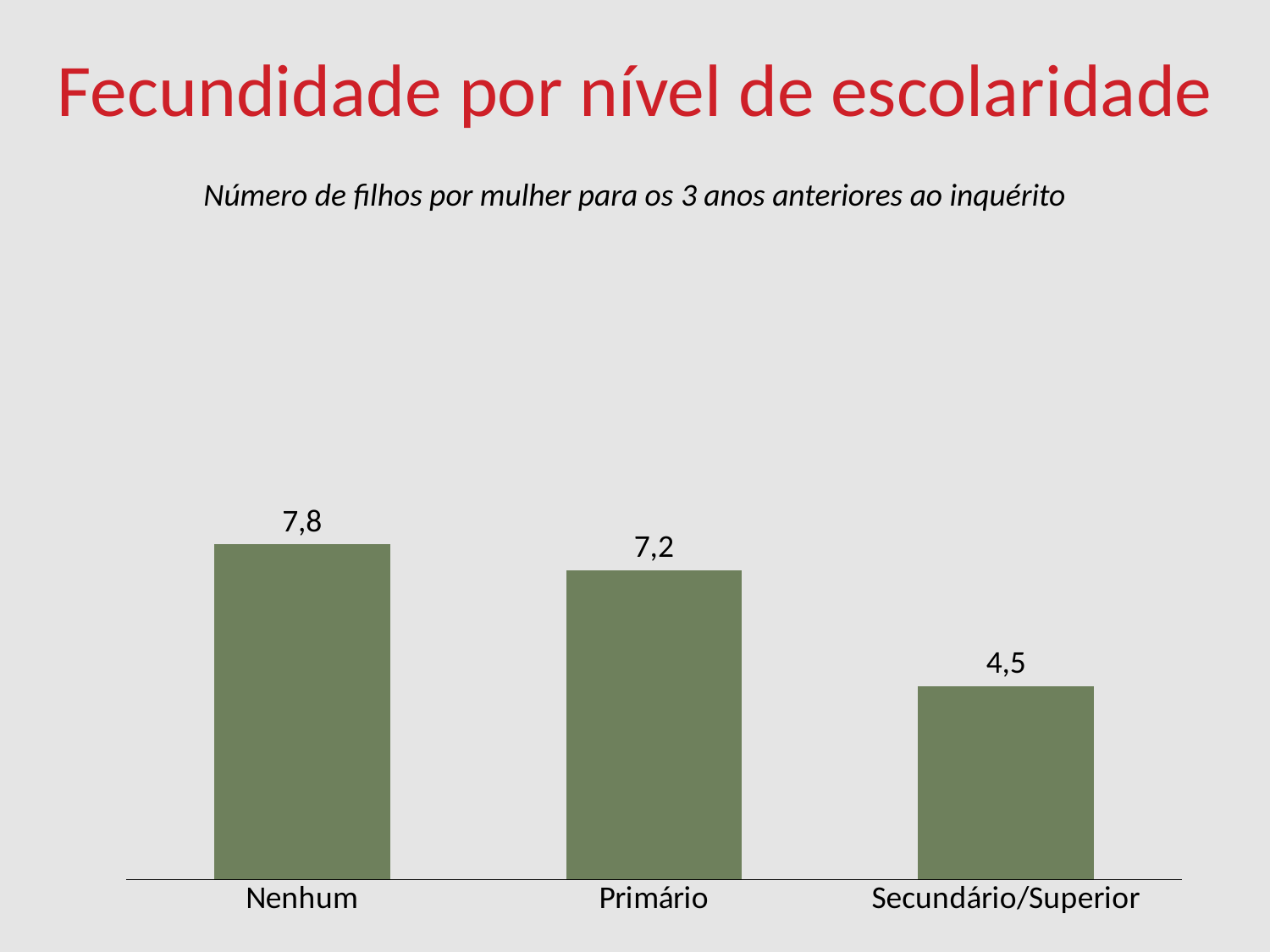

Fecundidade por nível de escolaridade
Número de filhos por mulher para os 3 anos anteriores ao inquérito

### Chart

| Category | Column1 |
|---|---|
| Nenhum | 7.8 |
| Primário | 7.2 |
| Secundário/Superior | 4.5 |